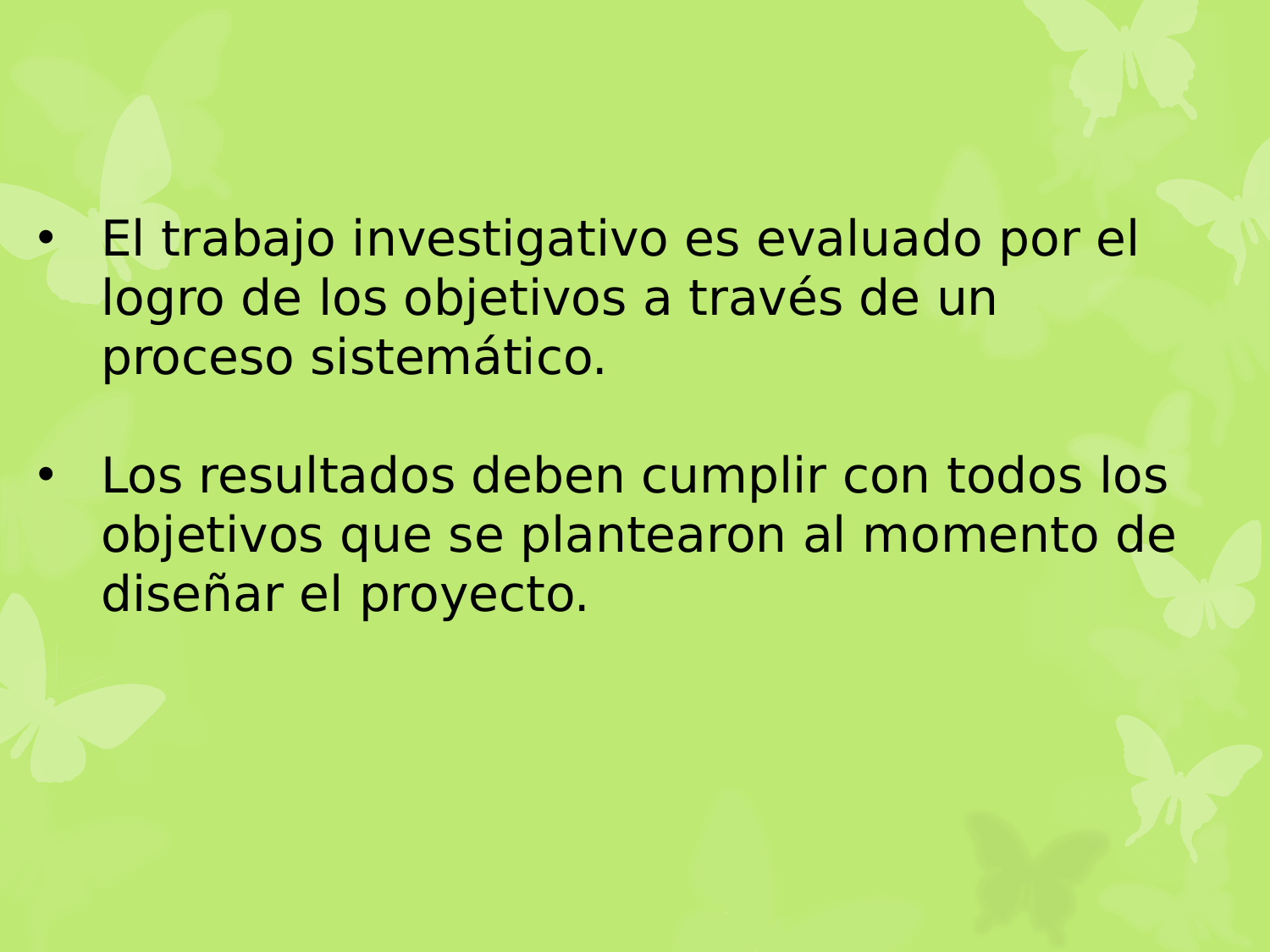

El trabajo investigativo es evaluado por el logro de los objetivos a través de un proceso sistemático.

Los resultados deben cumplir con todos los objetivos que se plantearon al momento de diseñar el proyecto.